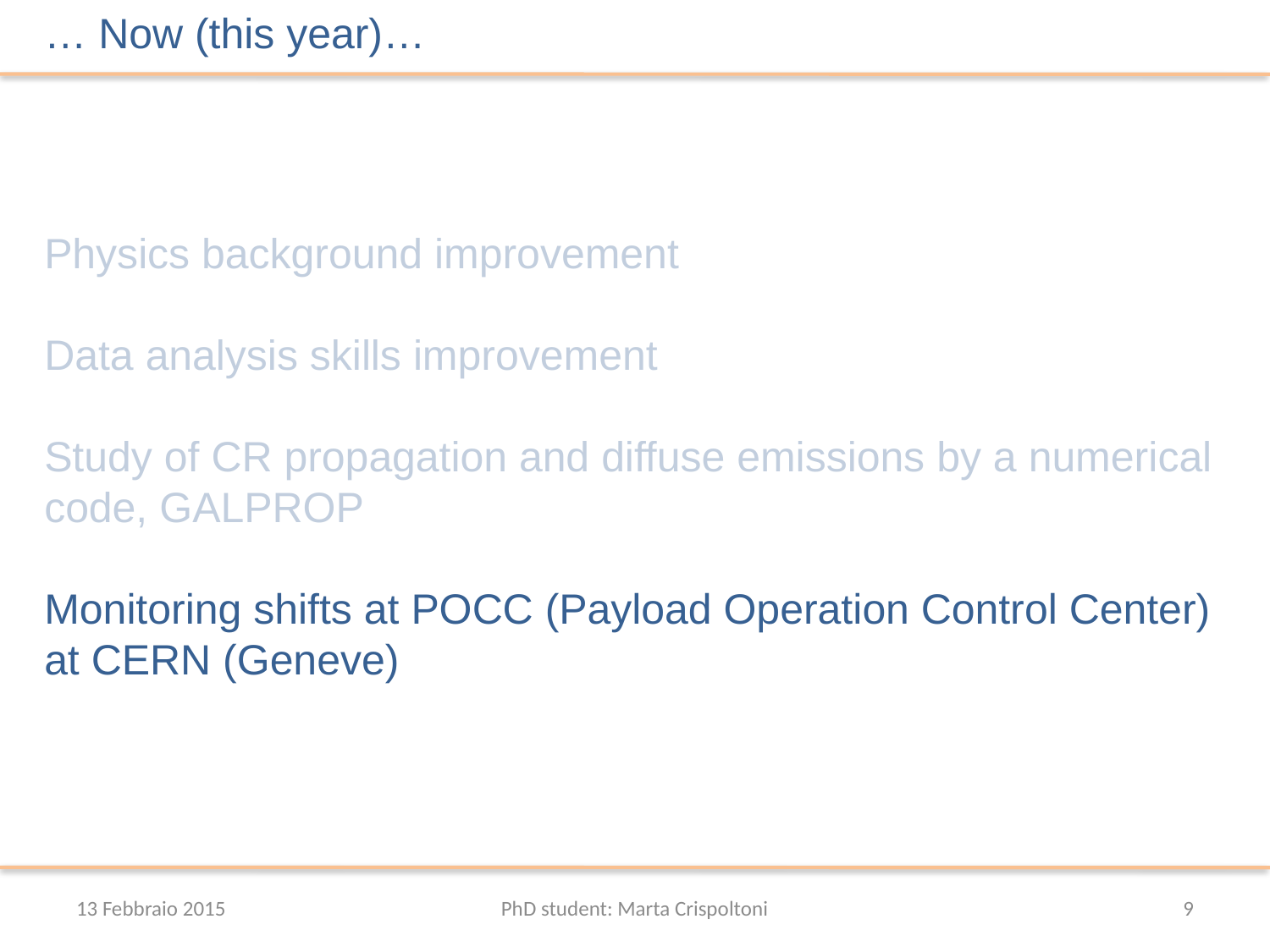

… Now (this year)…

Physics background improvement

Data analysis skills improvement

Study of CR propagation and diffuse emissions by a numerical code, GALPROP

Monitoring shifts at POCC (Payload Operation Control Center) at CERN (Geneve)

13 Febbraio 2015
PhD student: Marta Crispoltoni
9